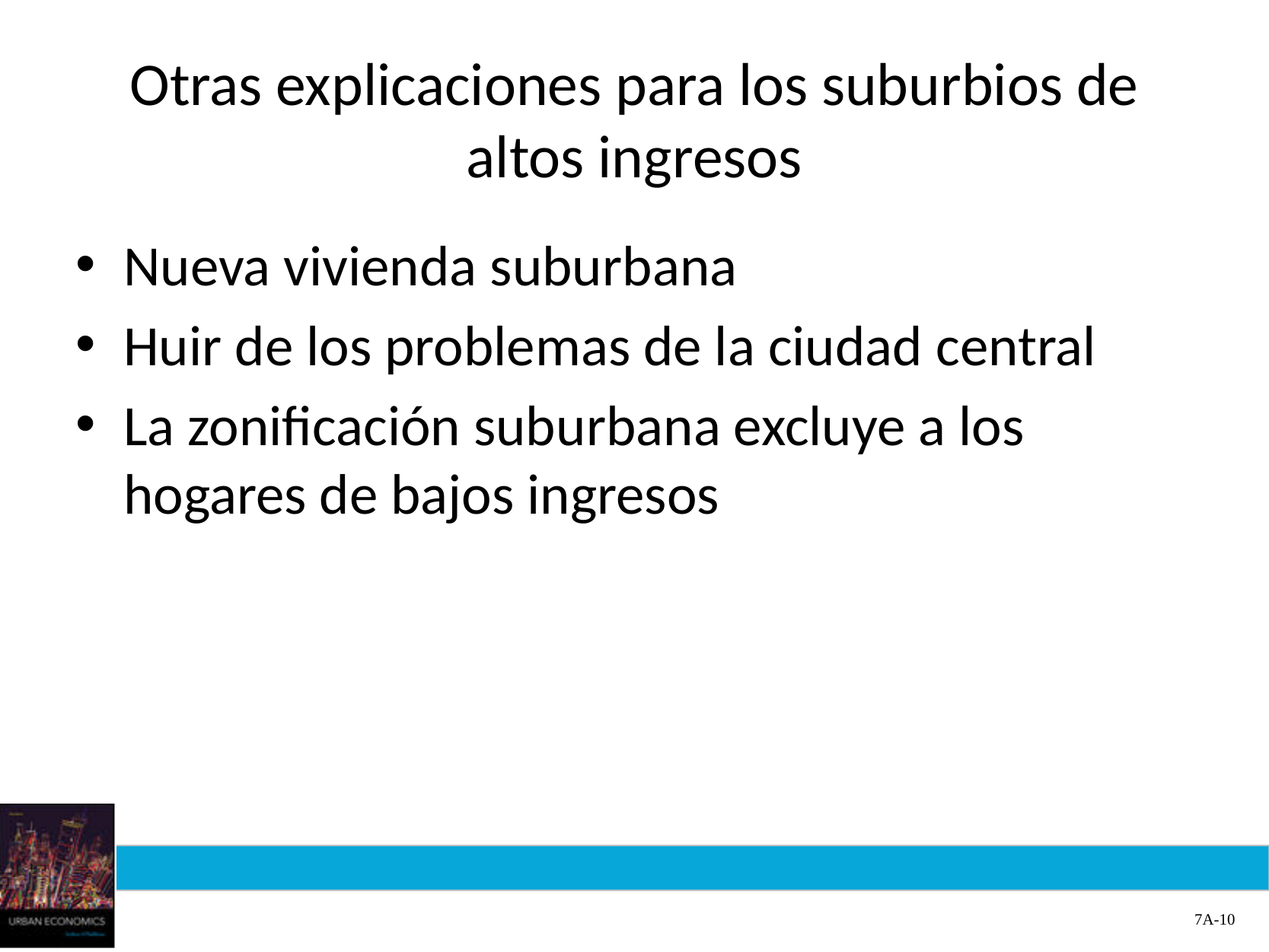

# Otras explicaciones para los suburbios de altos ingresos
Nueva vivienda suburbana
Huir de los problemas de la ciudad central
La zonificación suburbana excluye a los hogares de bajos ingresos
7A-10